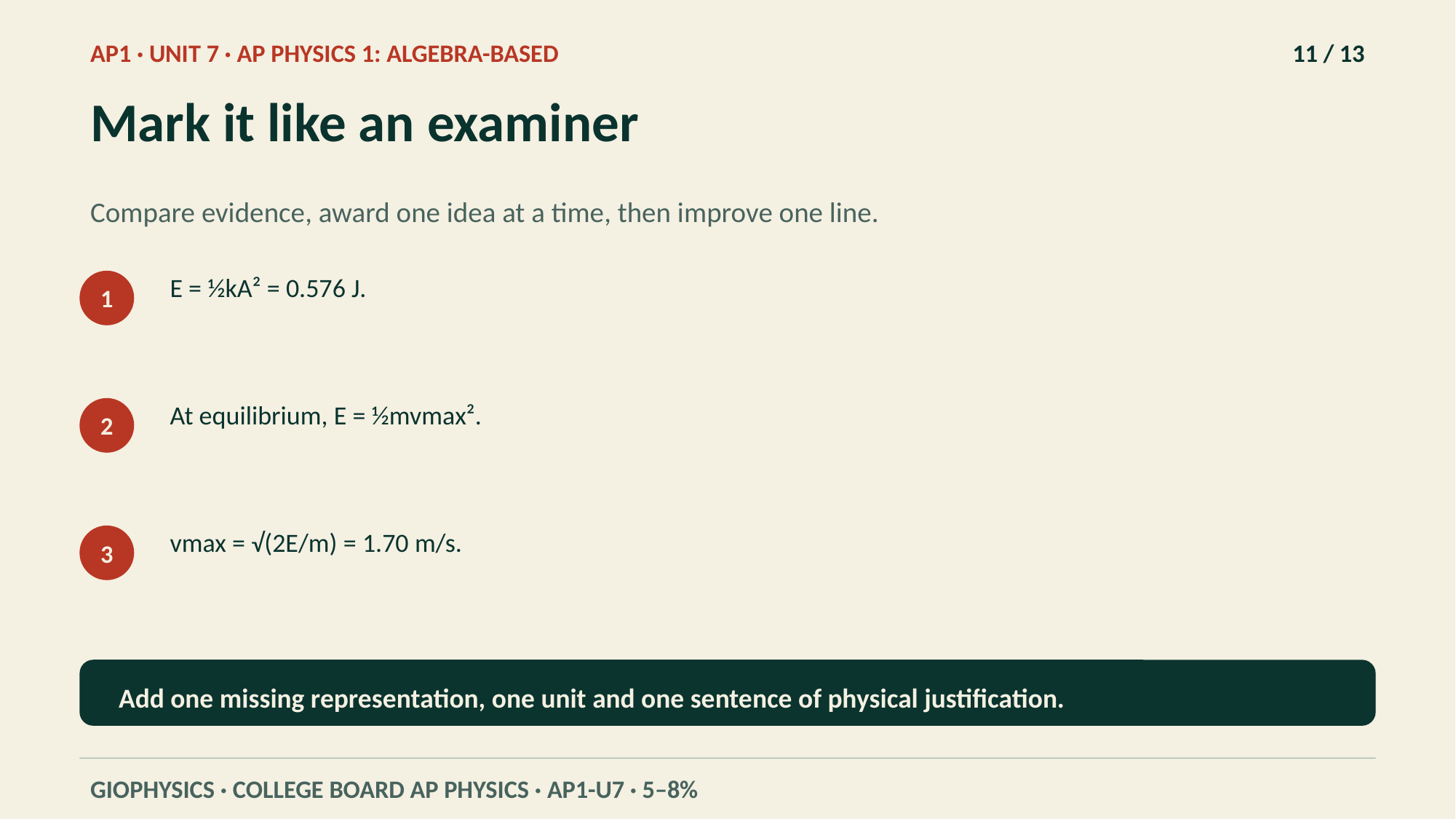

AP1 · UNIT 7 · AP PHYSICS 1: ALGEBRA-BASED
11 / 13
Mark it like an examiner
Compare evidence, award one idea at a time, then improve one line.
E = ½kA² = 0.576 J.

1
At equilibrium, E = ½mvmax².

2
vmax = √(2E/m) = 1.70 m/s.

3

Add one missing representation, one unit and one sentence of physical justification.

GIOPHYSICS · COLLEGE BOARD AP PHYSICS · AP1-U7 · 5–8%